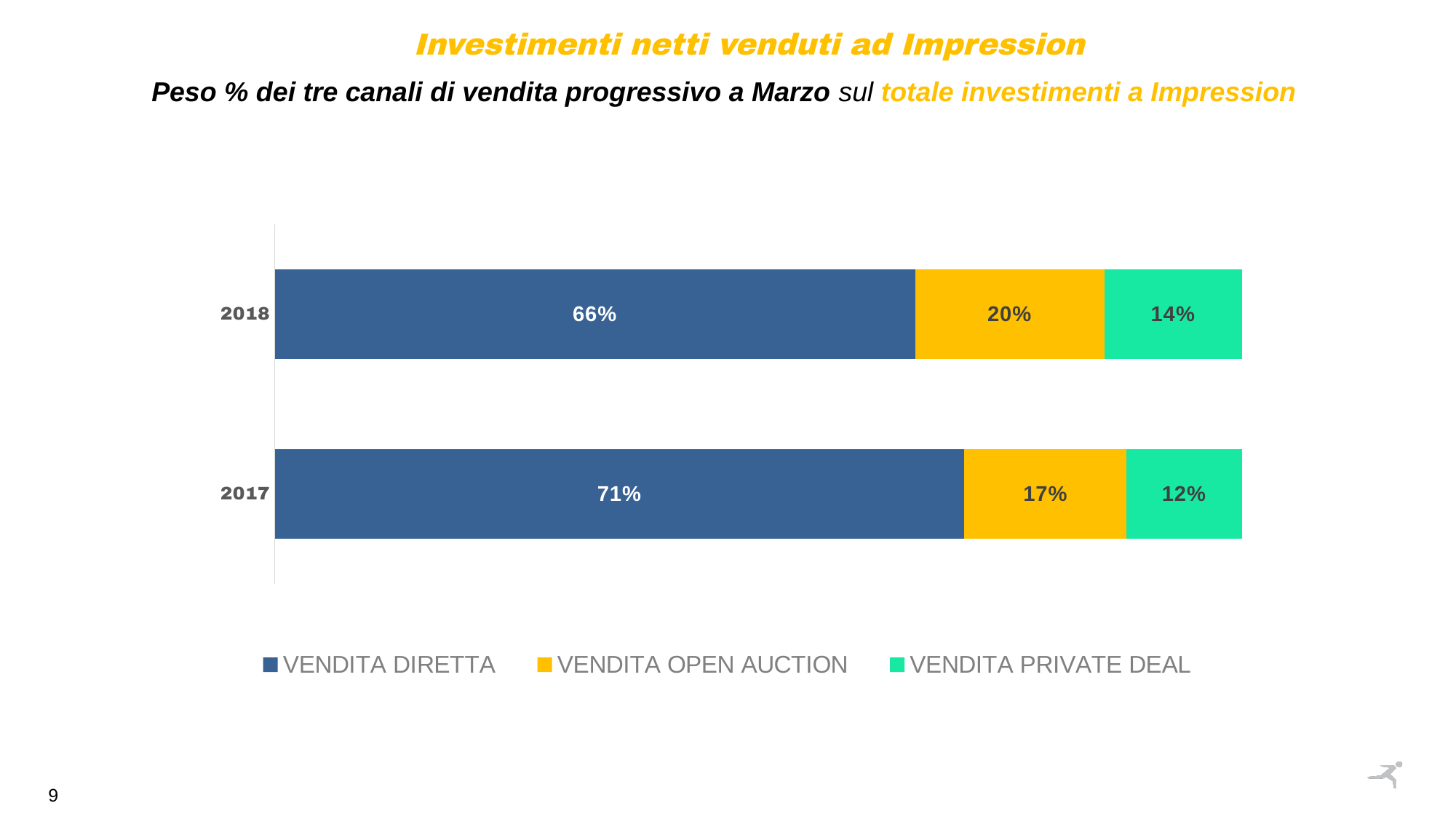

Investimenti netti venduti ad Impression
Peso % dei tre canali di vendita progressivo a Marzo sul totale investimenti a Impression

### Chart

| Category | VENDITA DIRETTA | VENDITA OPEN AUCTION | VENDITA PRIVATE DEAL |
|---|---|---|---|
| 2018 | 0.6622799448023368 | 0.19553498570804426 | 0.14218506948961906 |
| 2017 | 0.7130333773045158 | 0.1677487802743336 | 0.11921784242115073 |
9